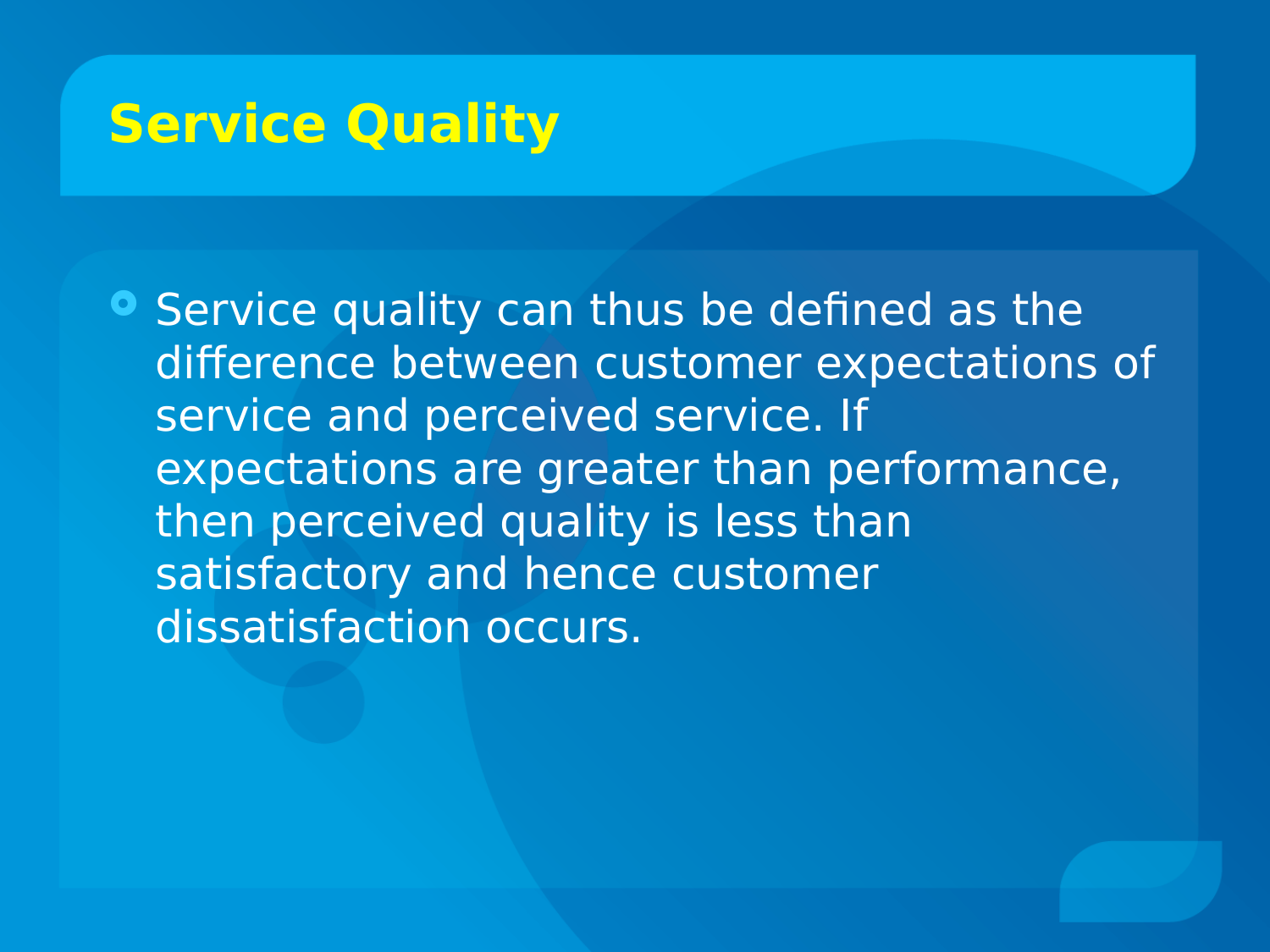

# Service Quality
Service quality can thus be defined as the difference between customer expectations of service and perceived service. If expectations are greater than performance, then perceived quality is less than satisfactory and hence customer dissatisfaction occurs.